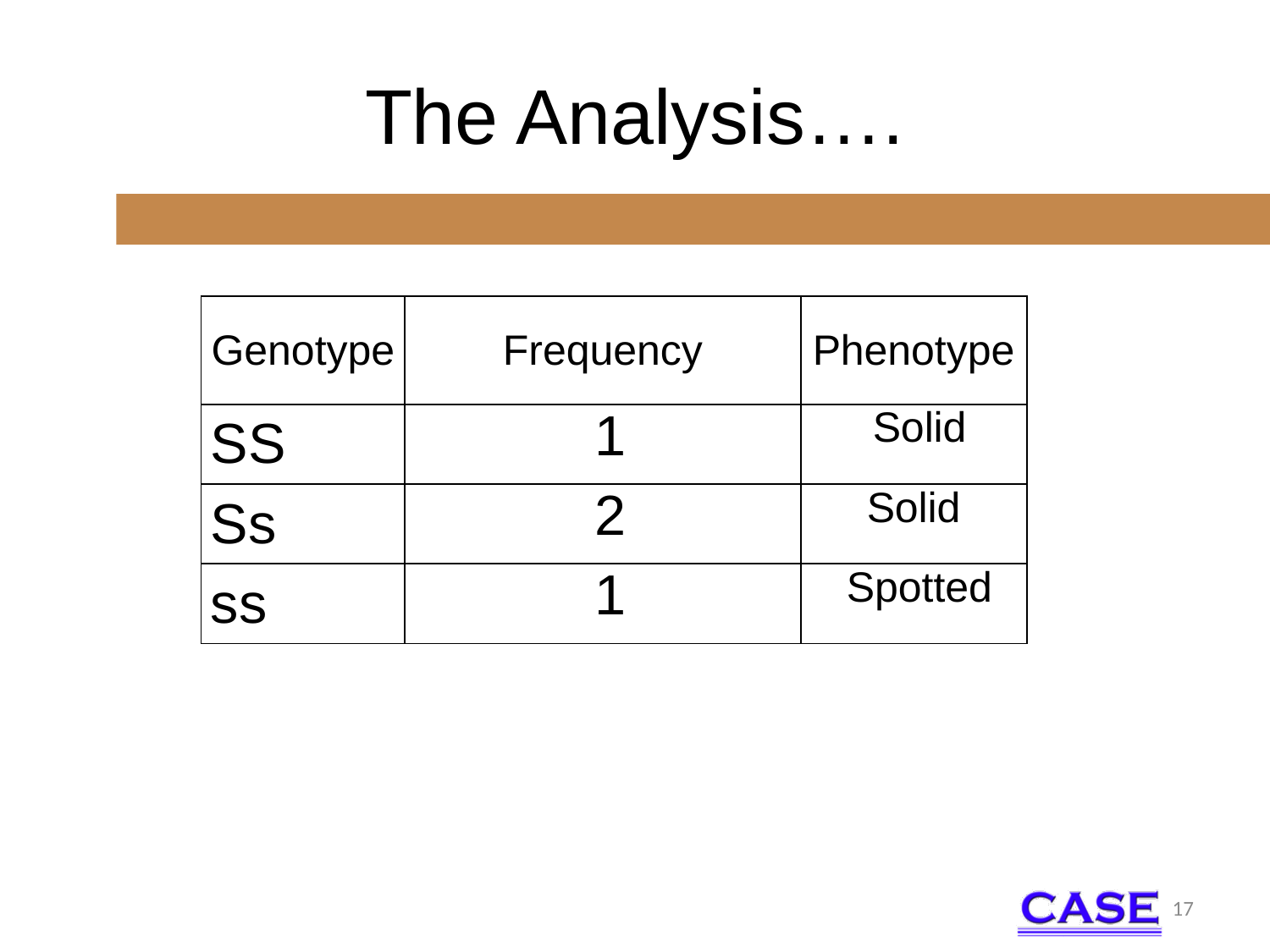

# The Analysis….
| Genotype | Frequency | Phenotype |
| --- | --- | --- |
| SS | 1 | Solid |
| Ss | 2 | Solid |
| ss | 1 | Spotted |
17